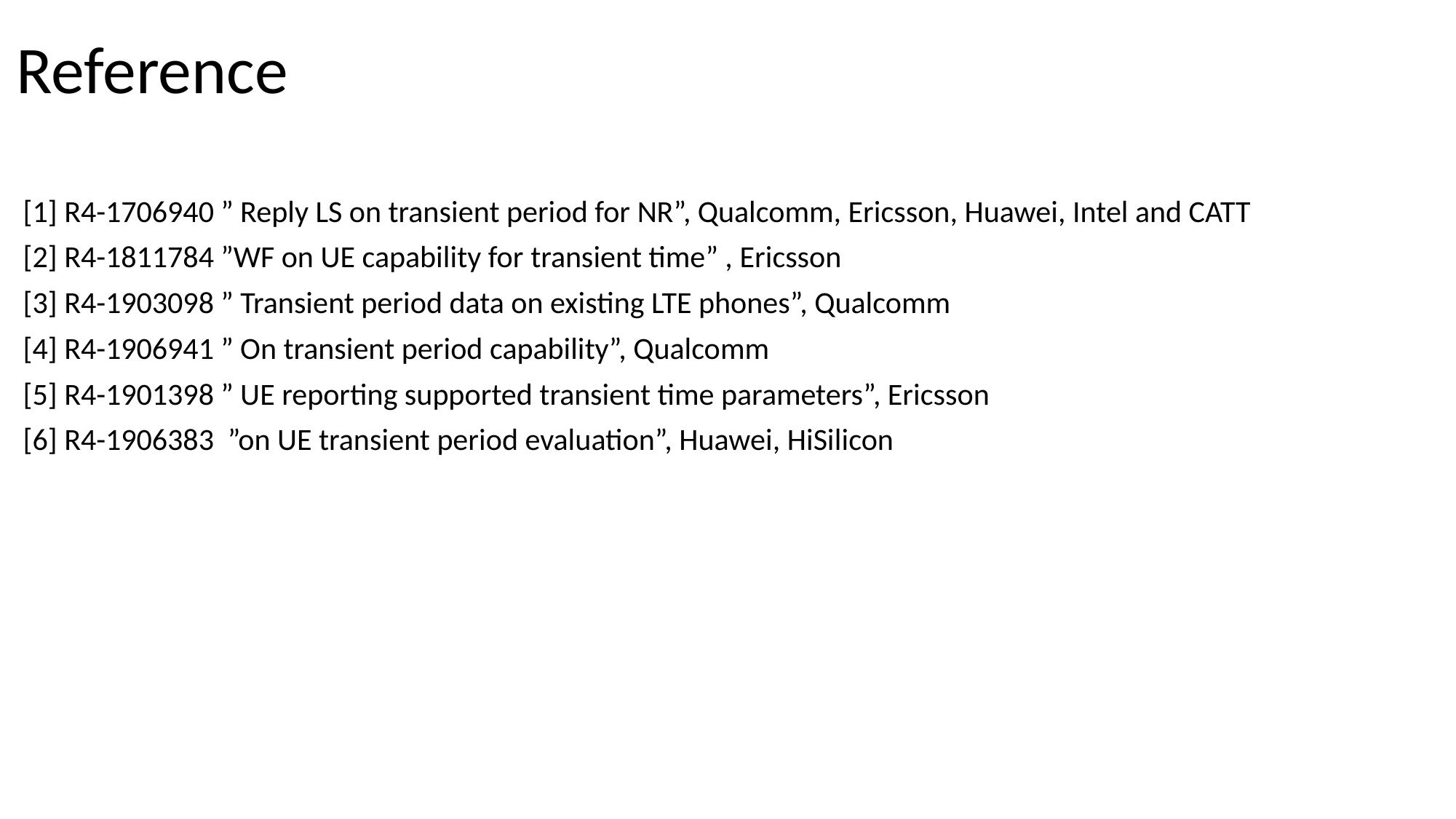

# Reference
[1] R4-1706940 ” Reply LS on transient period for NR”, Qualcomm, Ericsson, Huawei, Intel and CATT
[2] R4-1811784 ”WF on UE capability for transient time” , Ericsson
[3] R4-1903098 ” Transient period data on existing LTE phones”, Qualcomm
[4] R4-1906941 ” On transient period capability”, Qualcomm
[5] R4-1901398 ” UE reporting supported transient time parameters”, Ericsson
[6] R4-1906383  ”on UE transient period evaluation”, Huawei, HiSilicon